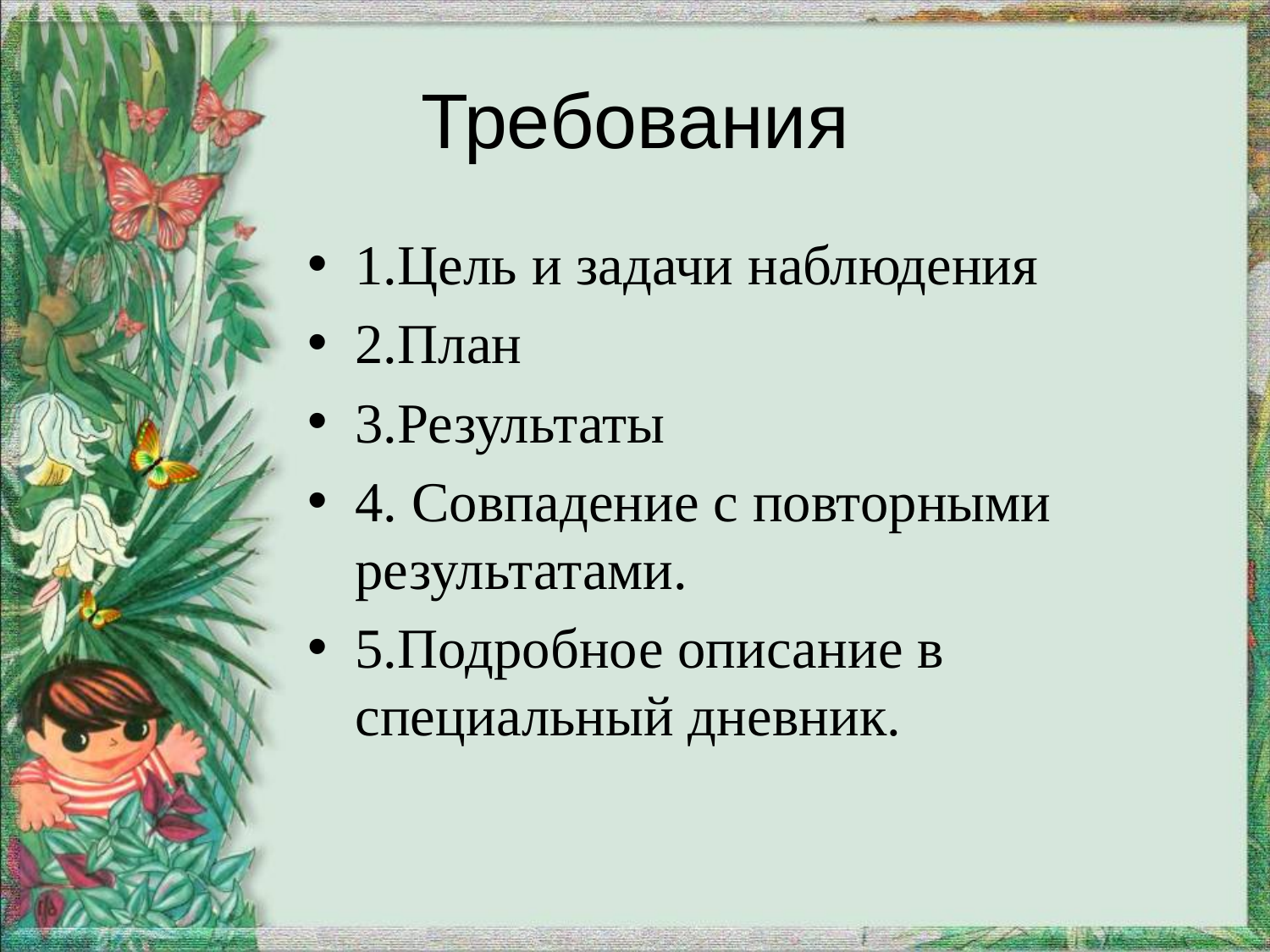

# Требования
1.Цель и задачи наблюдения
2.План
3.Результаты
4. Совпадение с повторными результатами.
5.Подробное описание в специальный дневник.